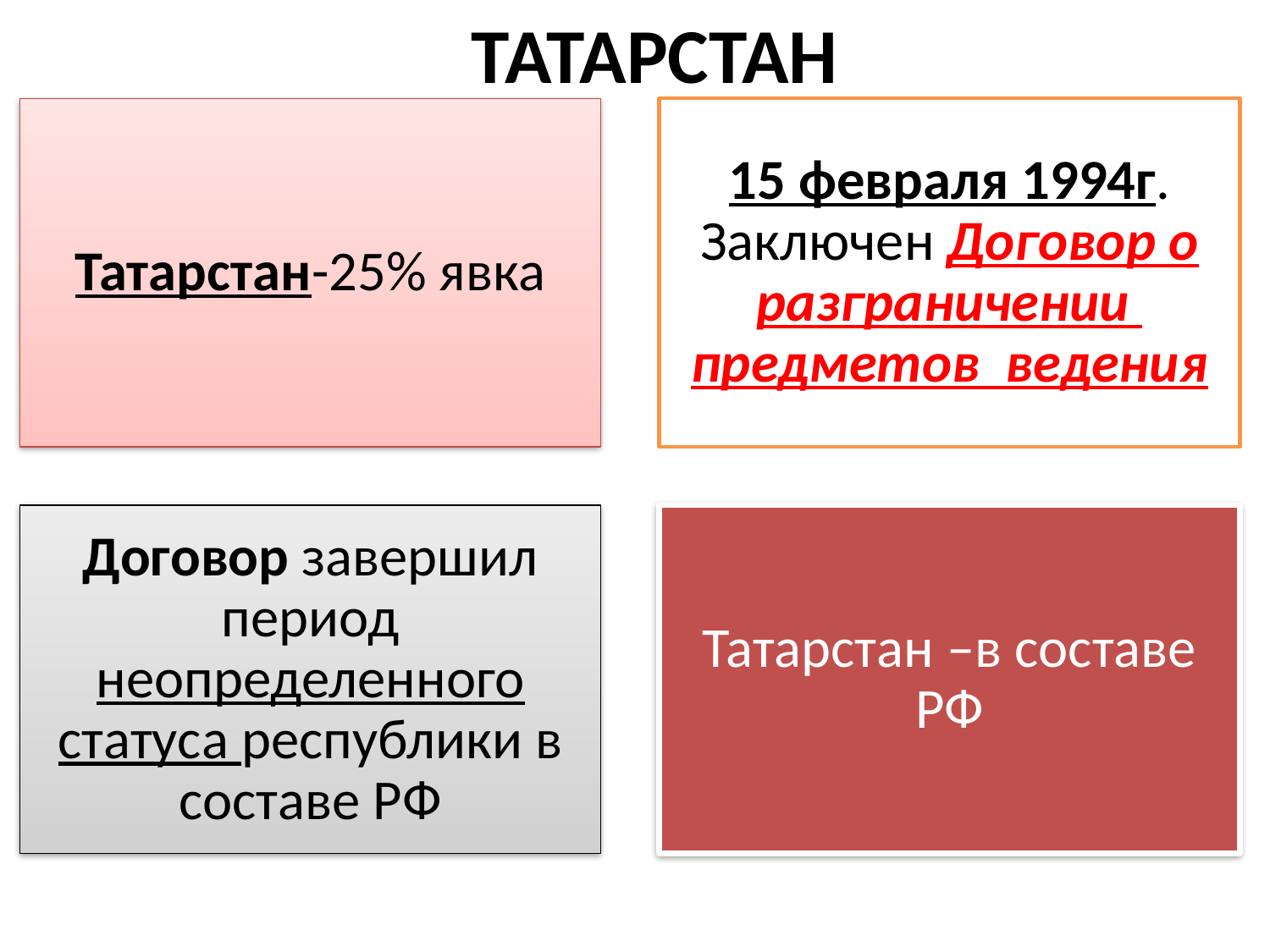

Татарстан-25% явка
15 февраля 1994г. Заключен Договор о разграничении  предметов  ведения
Договор завершил период неопределенного статуса республики в составе РФ
Татарстан –в составе РФ
ТАТАРСТАН